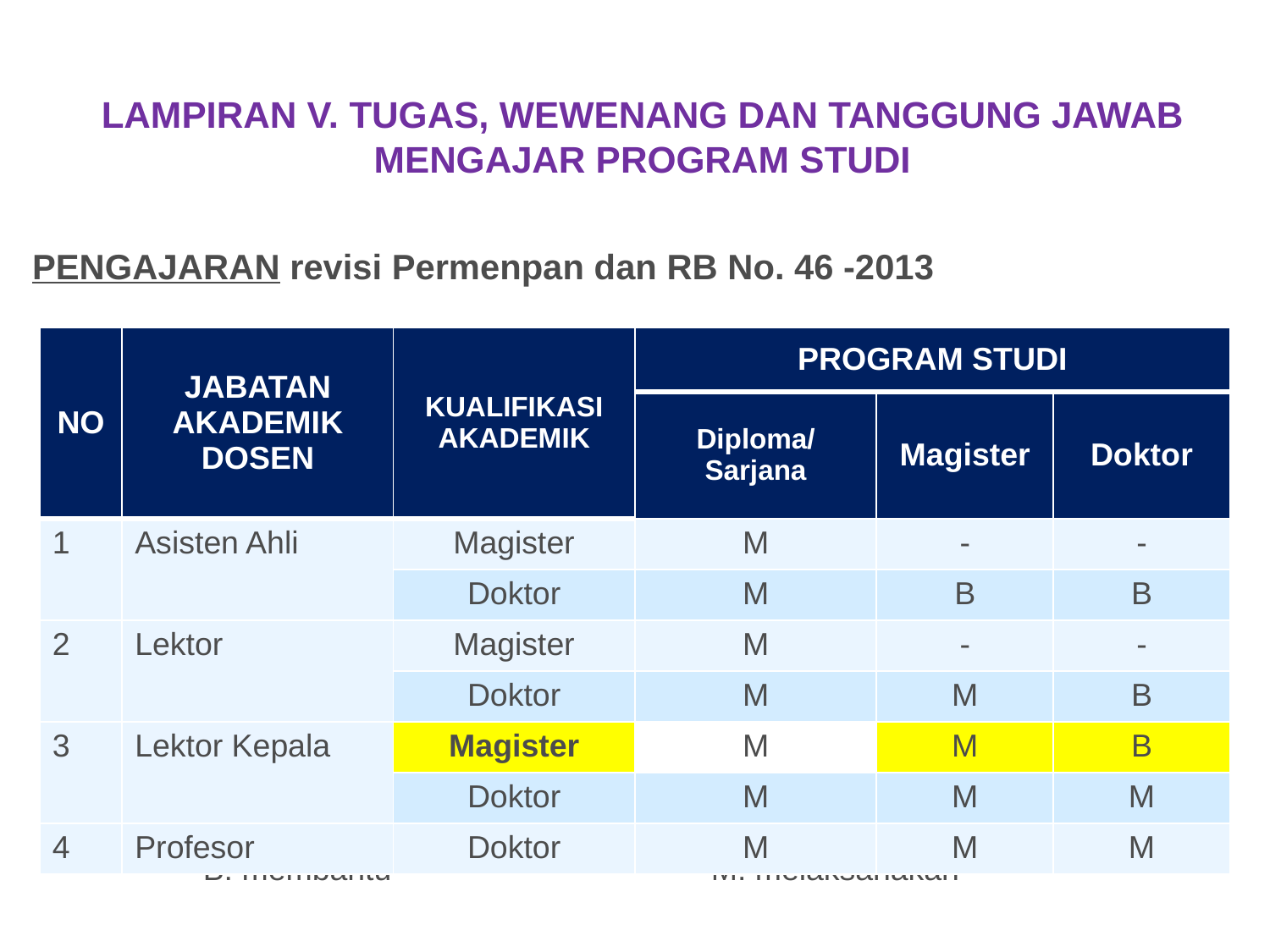

LAMPIRAN V. TUGAS, WEWENANG DAN TANGGUNG JAWAB MENGAJAR PROGRAM STUDI
PENGAJARAN revisi Permenpan dan RB No. 46 -2013
| NO | JABATAN AKADEMIK DOSEN | KUALIFIKASI AKADEMIK | PROGRAM STUDI |  |  |
| --- | --- | --- | --- | --- | --- |
|  |  |  | Diploma/ Sarjana | Magister | Doktor |
| 1 | Asisten Ahli | Magister | M | - | - |
|  |  | Doktor | M | B | B |
| 2 | Lektor | Magister | M | - | - |
|  |  | Doktor | M | M | B |
| 3 | Lektor Kepala | Magister | M | M | B |
|  |  | Doktor | M | M | M |
| 4 | Profesor | Doktor | M | M | M |
B: membantu 			M: melaksanakan